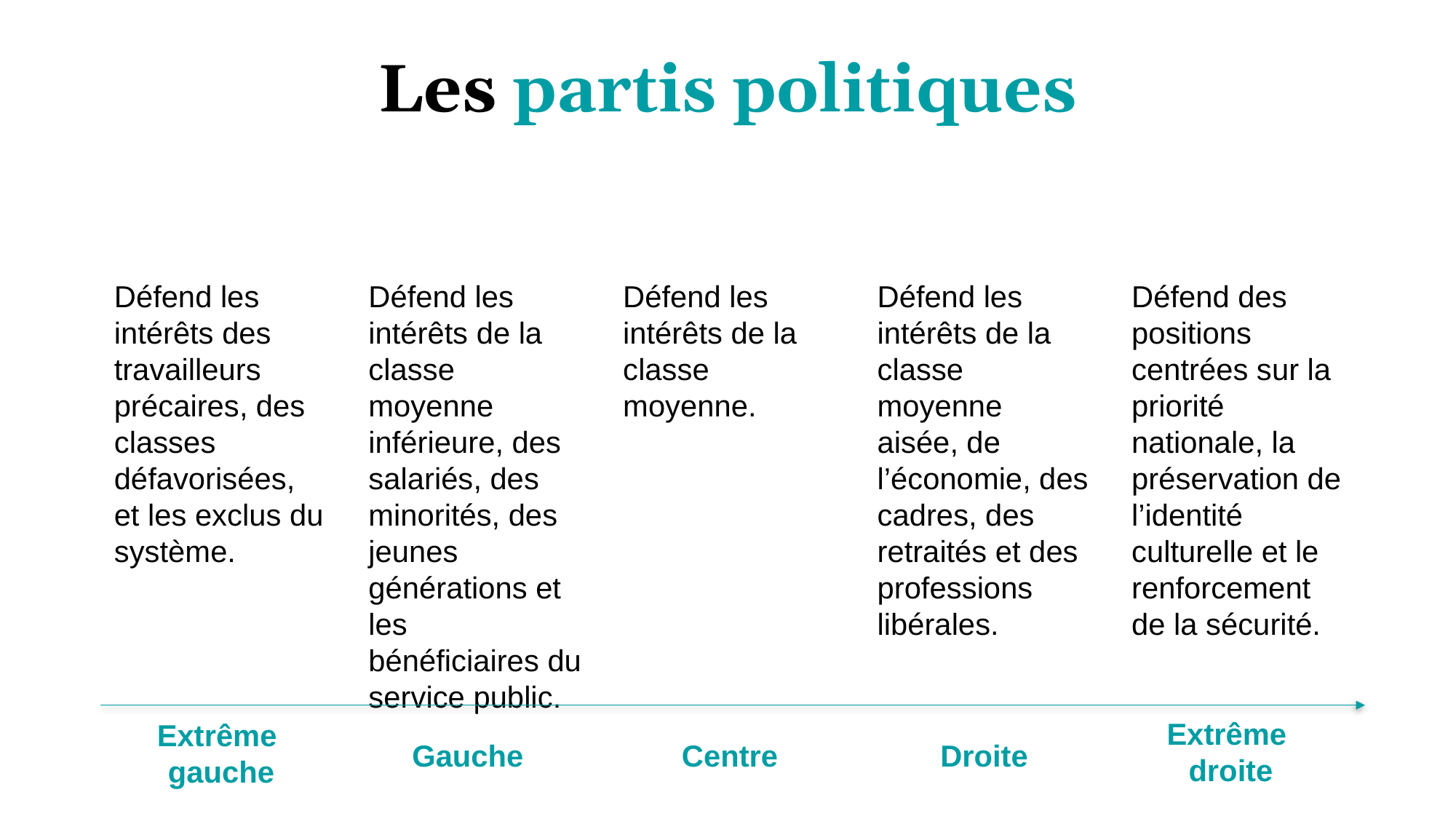

# Les partis politiques
Défend les intérêts des travailleurs précaires, des classes défavorisées, et les exclus du système.
Défend les intérêts de la classe moyenne inférieure, des salariés, des minorités, des jeunes générations et les bénéficiaires du service public.
Défend les intérêts de la classe moyenne.
Défend les intérêts de la classe moyenne aisée, de l’économie, des cadres, des retraités et des professions libérales.
Défend des positions centrées sur la priorité nationale, la préservation de l’identité culturelle et le renforcement de la sécurité.
Extrême
droite
Extrême
gauche
Gauche
Centre
Droite